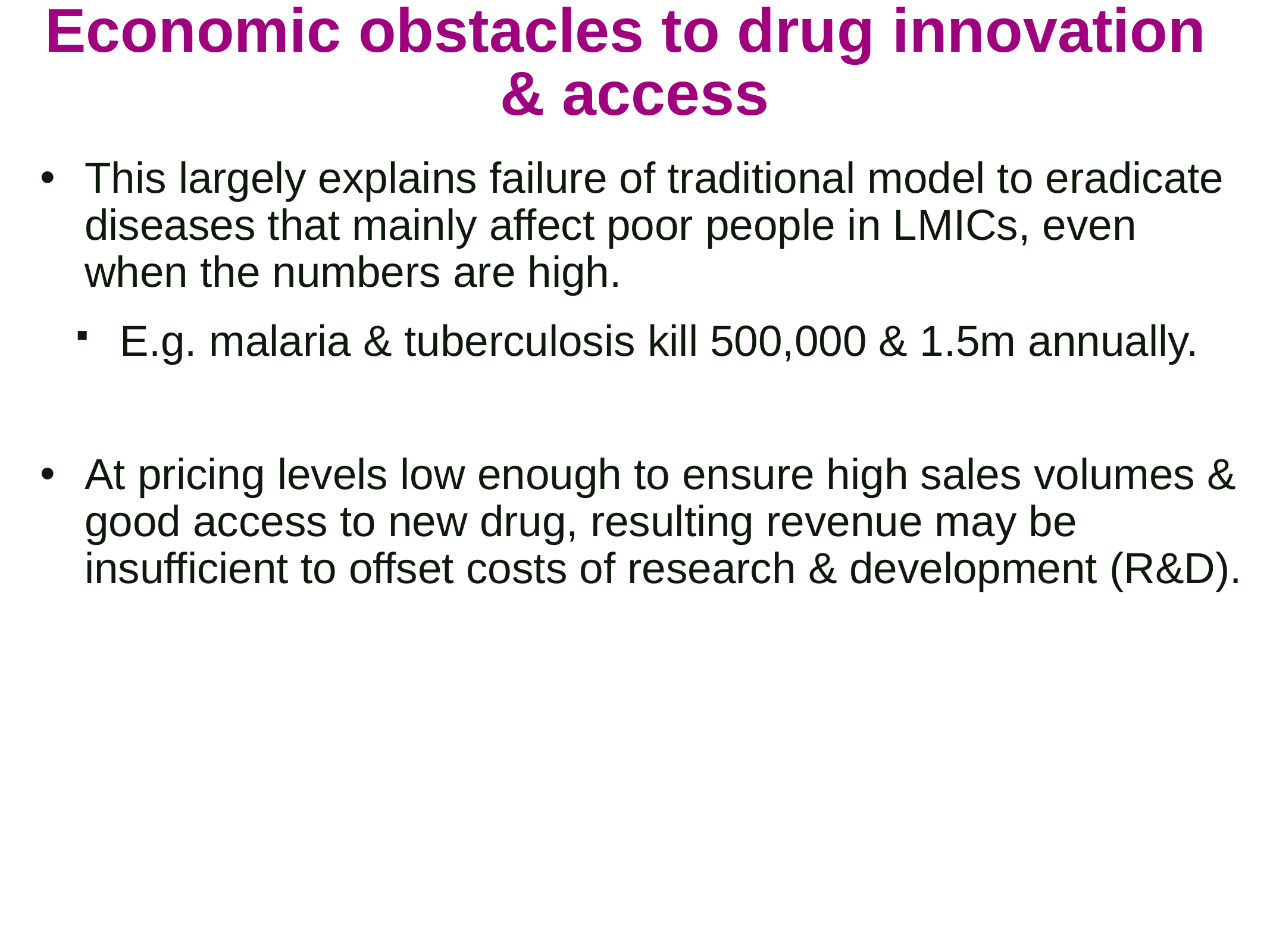

# Economic obstacles to drug innovation & access
This largely explains failure of traditional model to eradicate diseases that mainly affect poor people in LMICs, even when the numbers are high.
E.g. malaria & tuberculosis kill 500,000 & 1.5m annually.

At pricing levels low enough to ensure high sales volumes & good access to new drug, resulting revenue may be insufficient to offset costs of research & development (R&D).